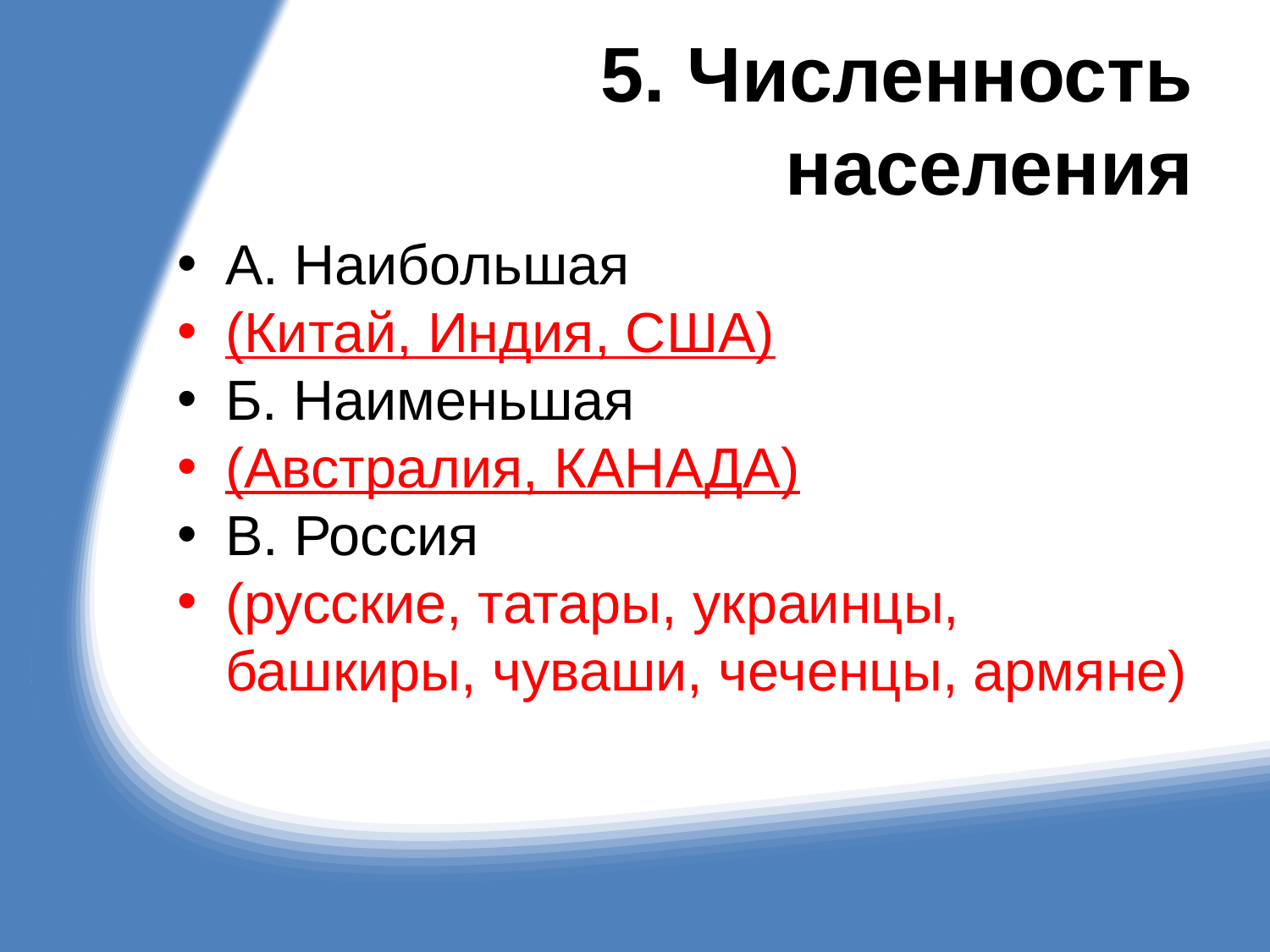

# 5. Численность населения
А. Наибольшая
(Китай, Индия, США)
Б. Наименьшая
(Австралия, КАНАДА)
В. Россия
(русские, татары, украинцы, башкиры, чуваши, чеченцы, армяне)